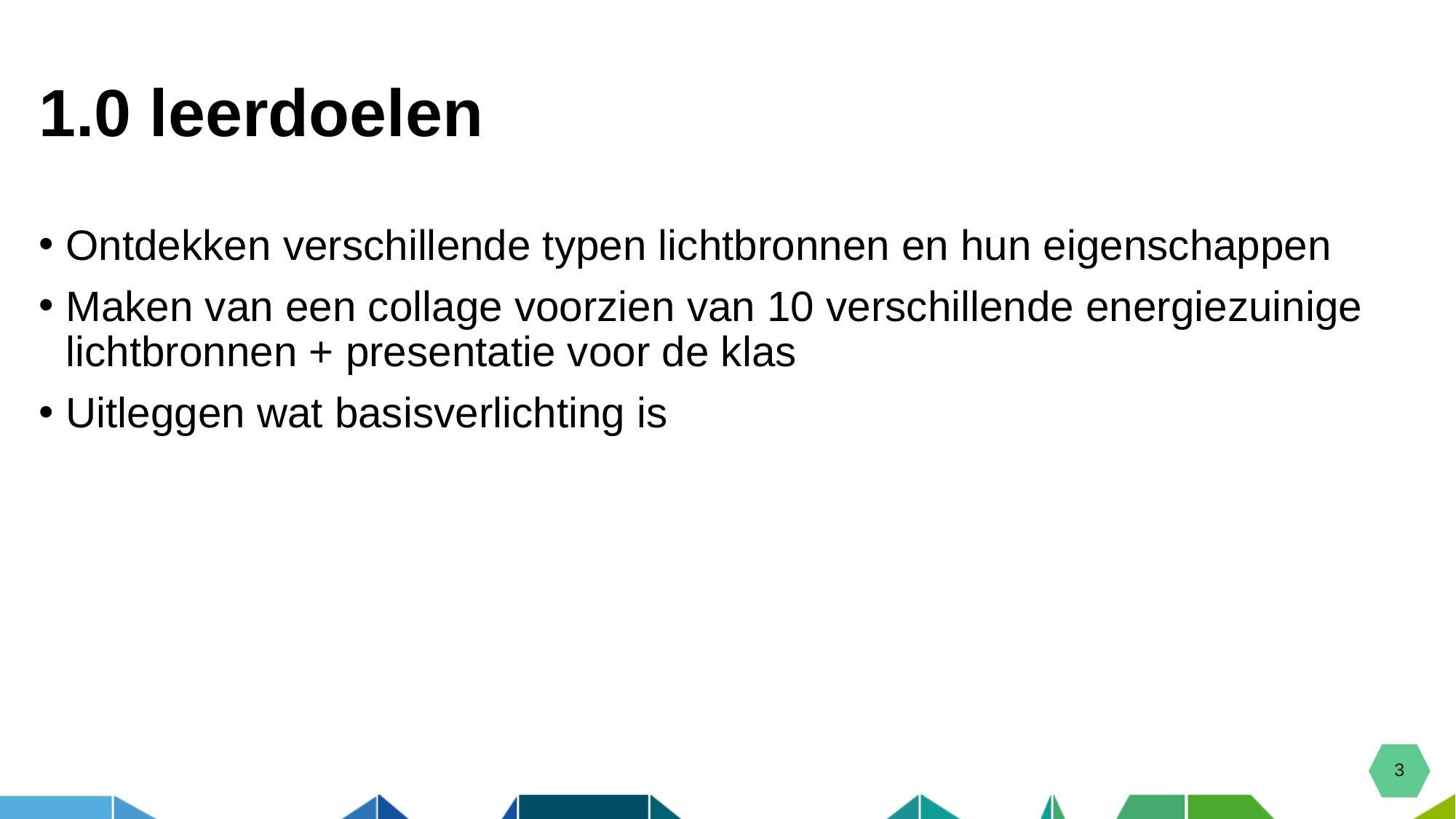

# 1.0 leerdoelen
Ontdekken verschillende typen lichtbronnen en hun eigenschappen
Maken van een collage voorzien van 10 verschillende energiezuinige lichtbronnen + presentatie voor de klas
Uitleggen wat basisverlichting is

3